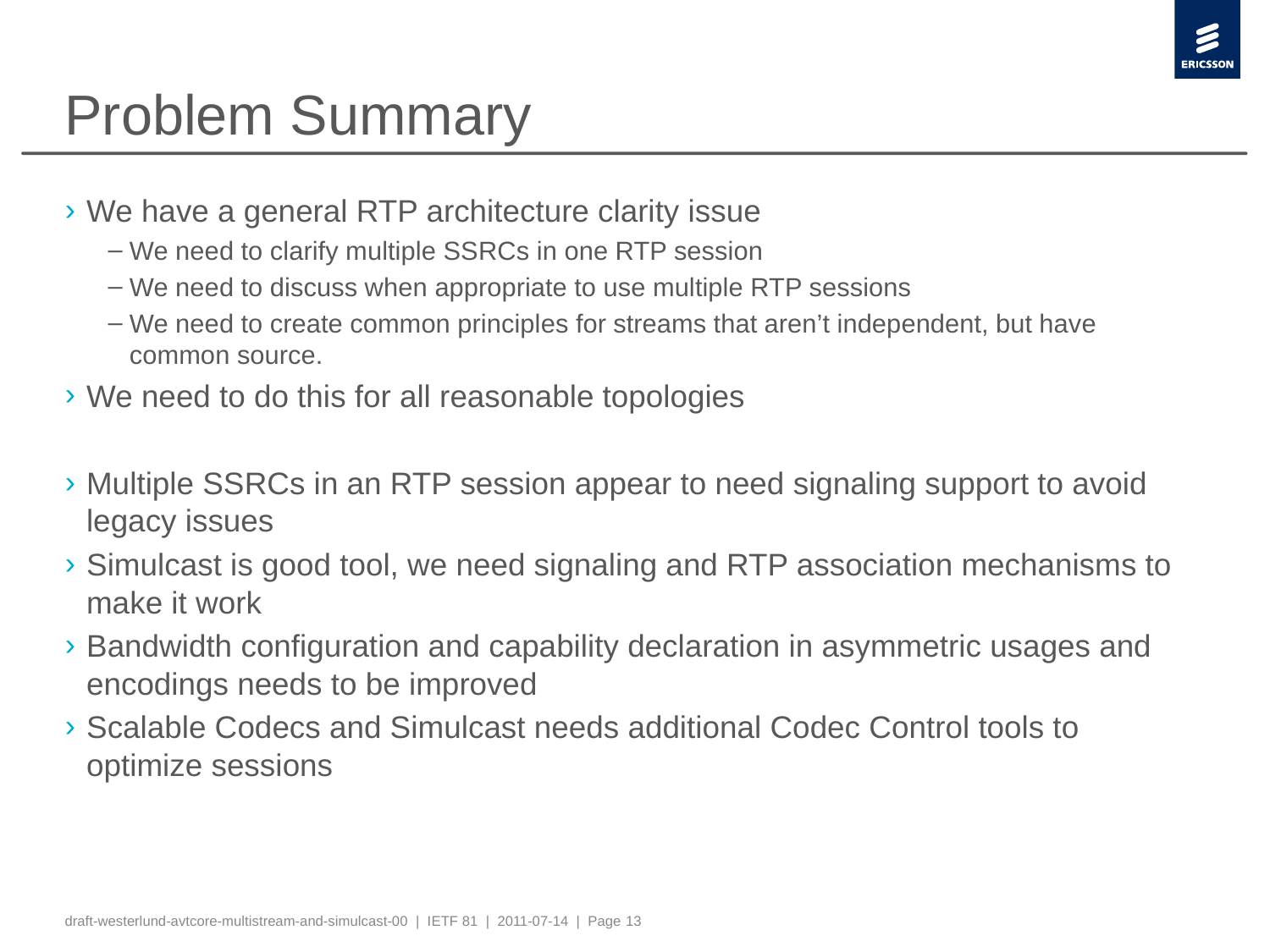

# Problem Summary
We have a general RTP architecture clarity issue
We need to clarify multiple SSRCs in one RTP session
We need to discuss when appropriate to use multiple RTP sessions
We need to create common principles for streams that aren’t independent, but have common source.
We need to do this for all reasonable topologies

Multiple SSRCs in an RTP session appear to need signaling support to avoid legacy issues
Simulcast is good tool, we need signaling and RTP association mechanisms to make it work
Bandwidth configuration and capability declaration in asymmetric usages and encodings needs to be improved
Scalable Codecs and Simulcast needs additional Codec Control tools to optimize sessions